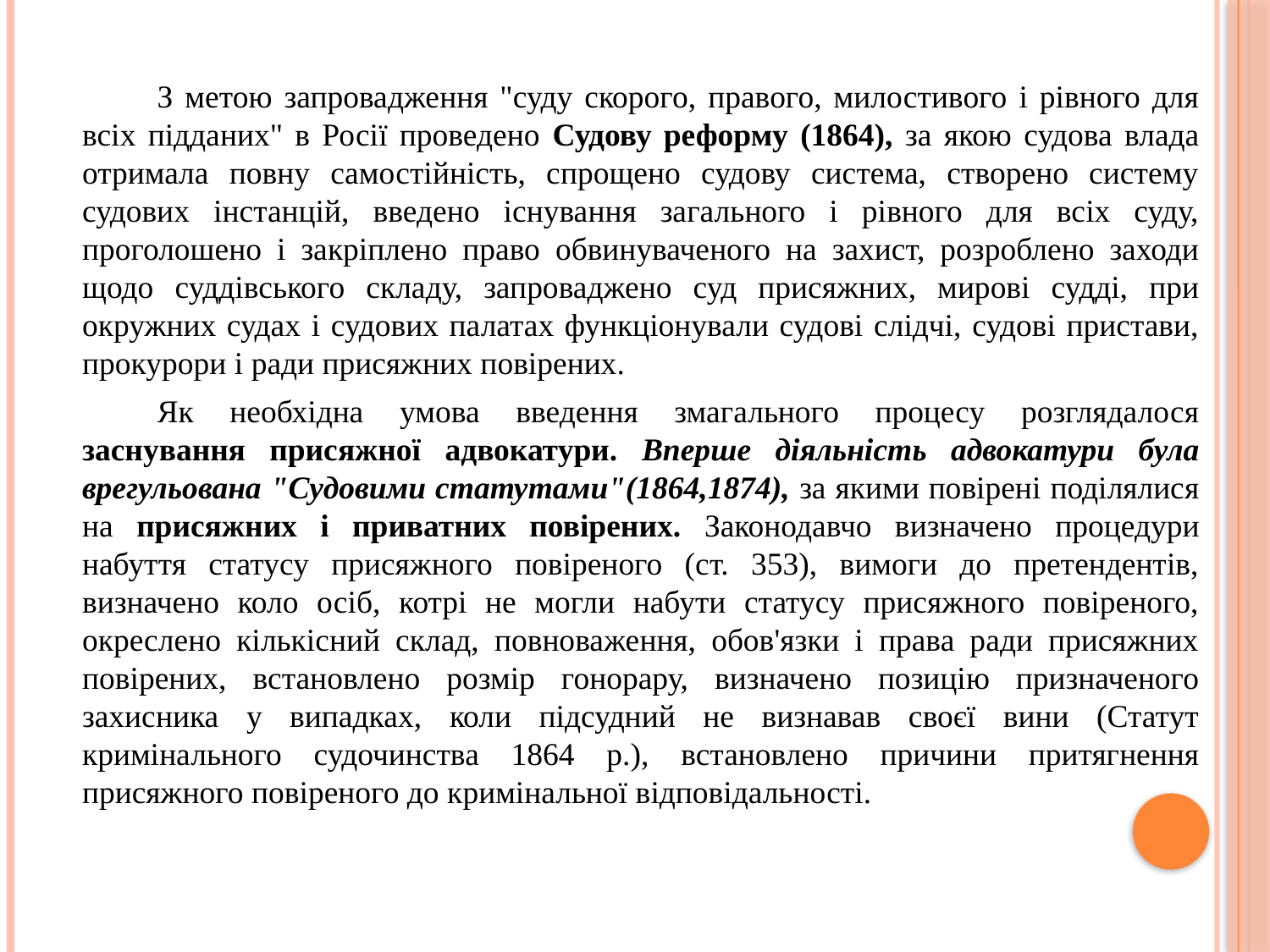

З метою запровадження "суду скорого, правого, милостивого і рівного для всіх підданих" в Росії проведено Судову реформу (1864), за якою судова влада отримала повну самостійність, спрощено судову система, створено систему судових інстанцій, введено існування загального і рівного для всіх суду, проголошено і закріплено право обвинуваченого на захист, розроблено заходи щодо суддівського складу, запроваджено суд присяжних, мирові судді, при окружних судах і судових палатах функціонували судові слідчі, судові пристави, прокурори і ради присяжних повірених.
Як необхідна умова введення змагального процесу розглядалося заснування присяжної адвокатури. Вперше діяльність адвокатури була врегульована "Судовими статутами"(1864,1874), за якими повірені поділялися на присяжних і приватних повірених. Законодавчо визначено процедури набуття статусу присяжного повіреного (ст. 353), вимоги до претендентів, визначено коло осіб, котрі не могли набути статусу присяжного повіреного, окреслено кількісний склад, повноваження, обов'язки і права ради присяжних повірених, встановлено розмір гонорару, визначено позицію призначеного захисника у випадках, коли підсудний не визнавав своєї вини (Статут кримінального судочинства 1864 р.), встановлено причини притягнення присяжного повіреного до кримінальної відповідальності.